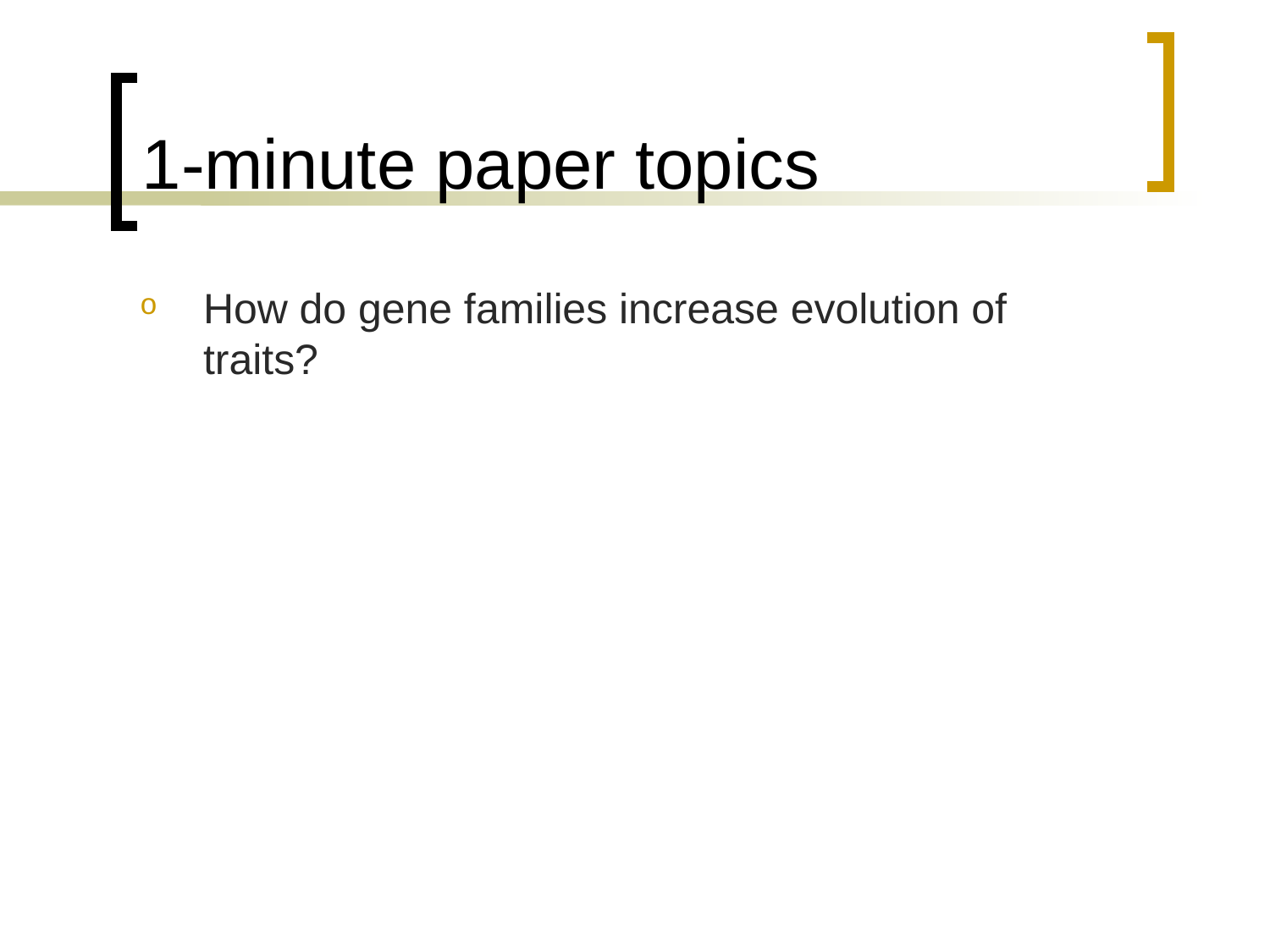

# 1-minute paper topics
How do gene families increase evolution of traits?